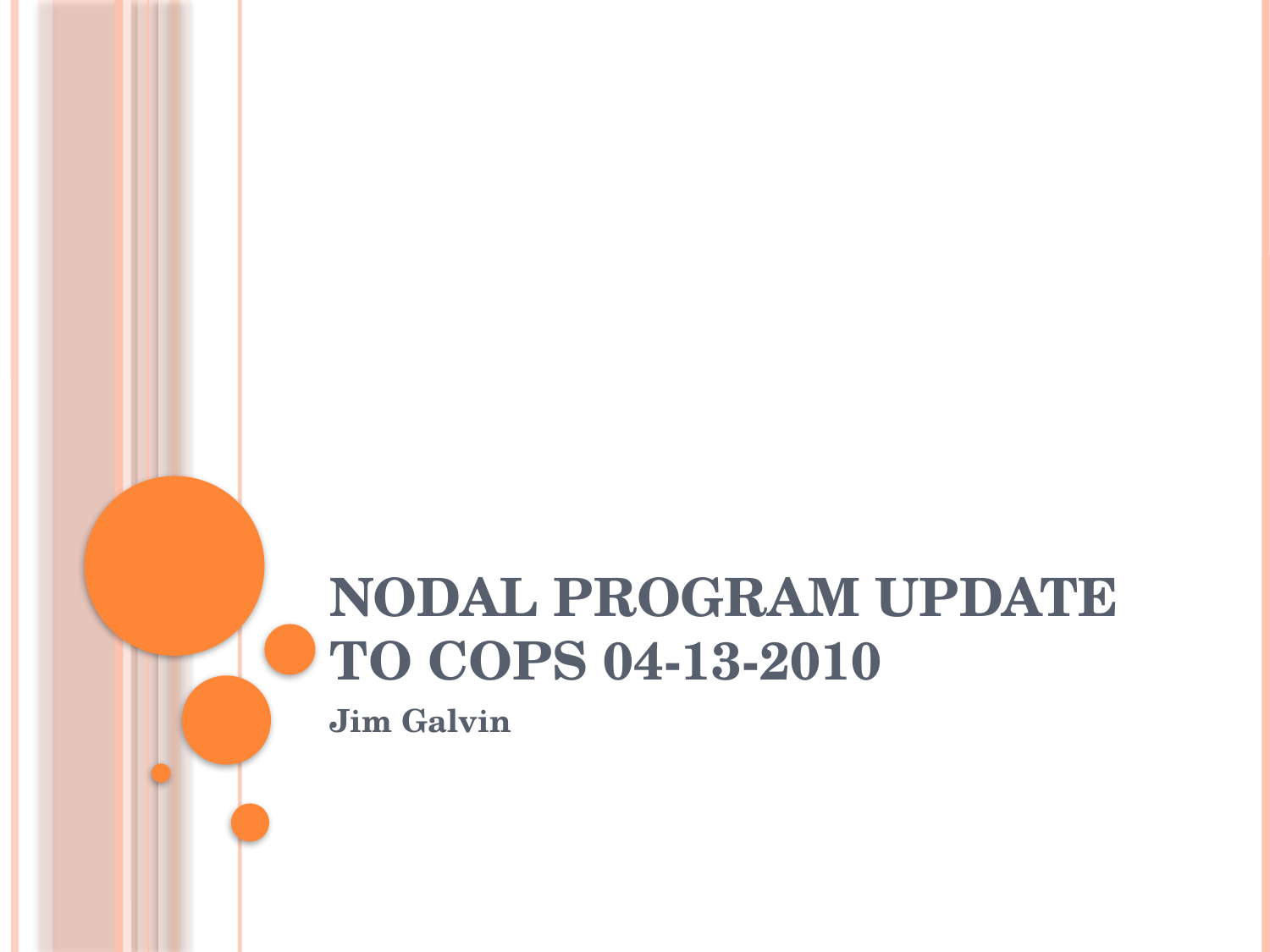

# Nodal Program Update to Cops 04-13-2010
Jim Galvin